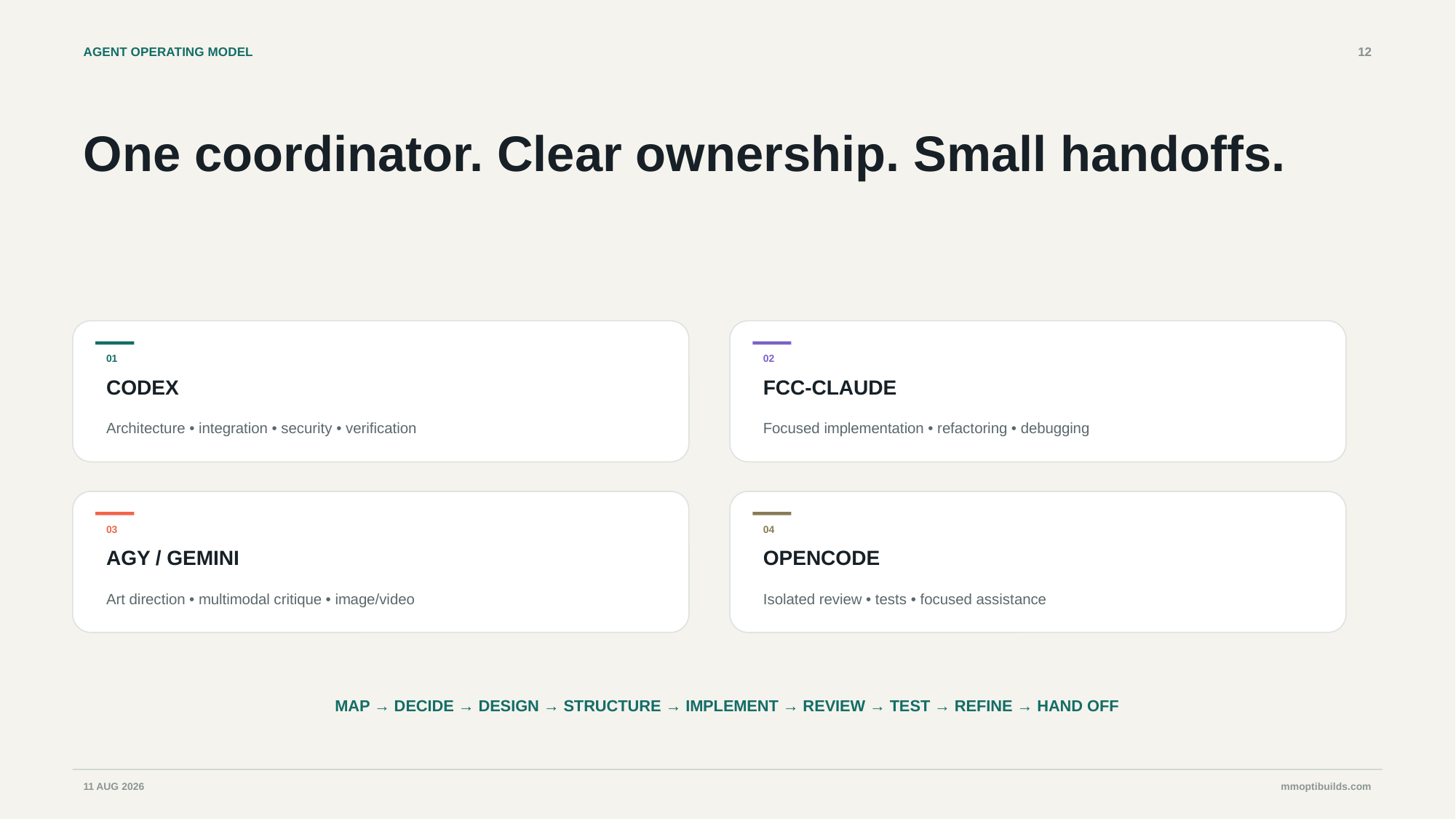

AGENT OPERATING MODEL
12
One coordinator. Clear ownership. Small handoffs.

01
02
CODEX
FCC-CLAUDE
Architecture • integration • security • verification
Focused implementation • refactoring • debugging

03
04
AGY / GEMINI
OPENCODE
Art direction • multimodal critique • image/video
Isolated review • tests • focused assistance
MAP → DECIDE → DESIGN → STRUCTURE → IMPLEMENT → REVIEW → TEST → REFINE → HAND OFF

11 AUG 2026
mmoptibuilds.com